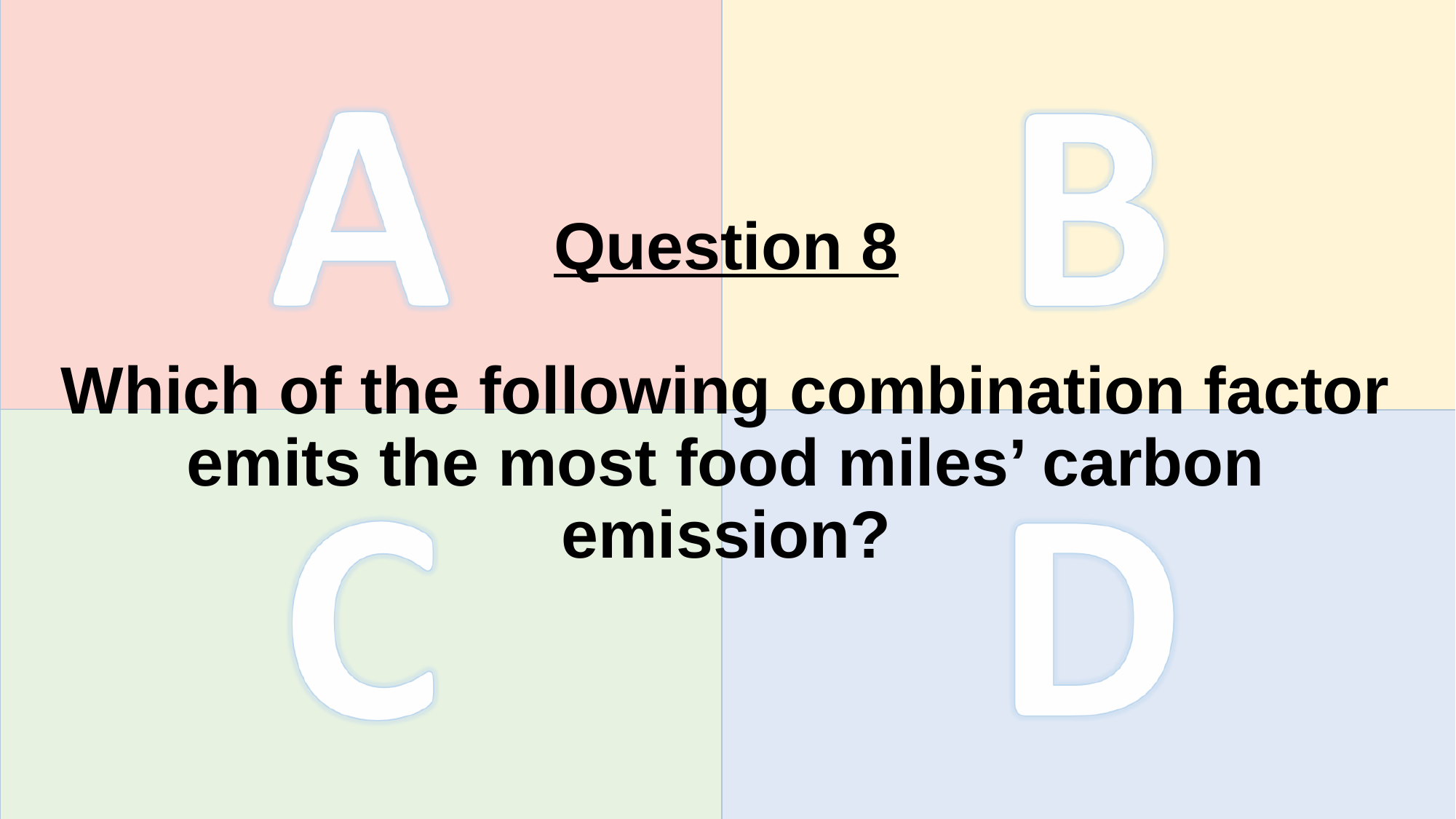

Question 8
Which of the following combination factor emits the most food miles’ carbon emission?